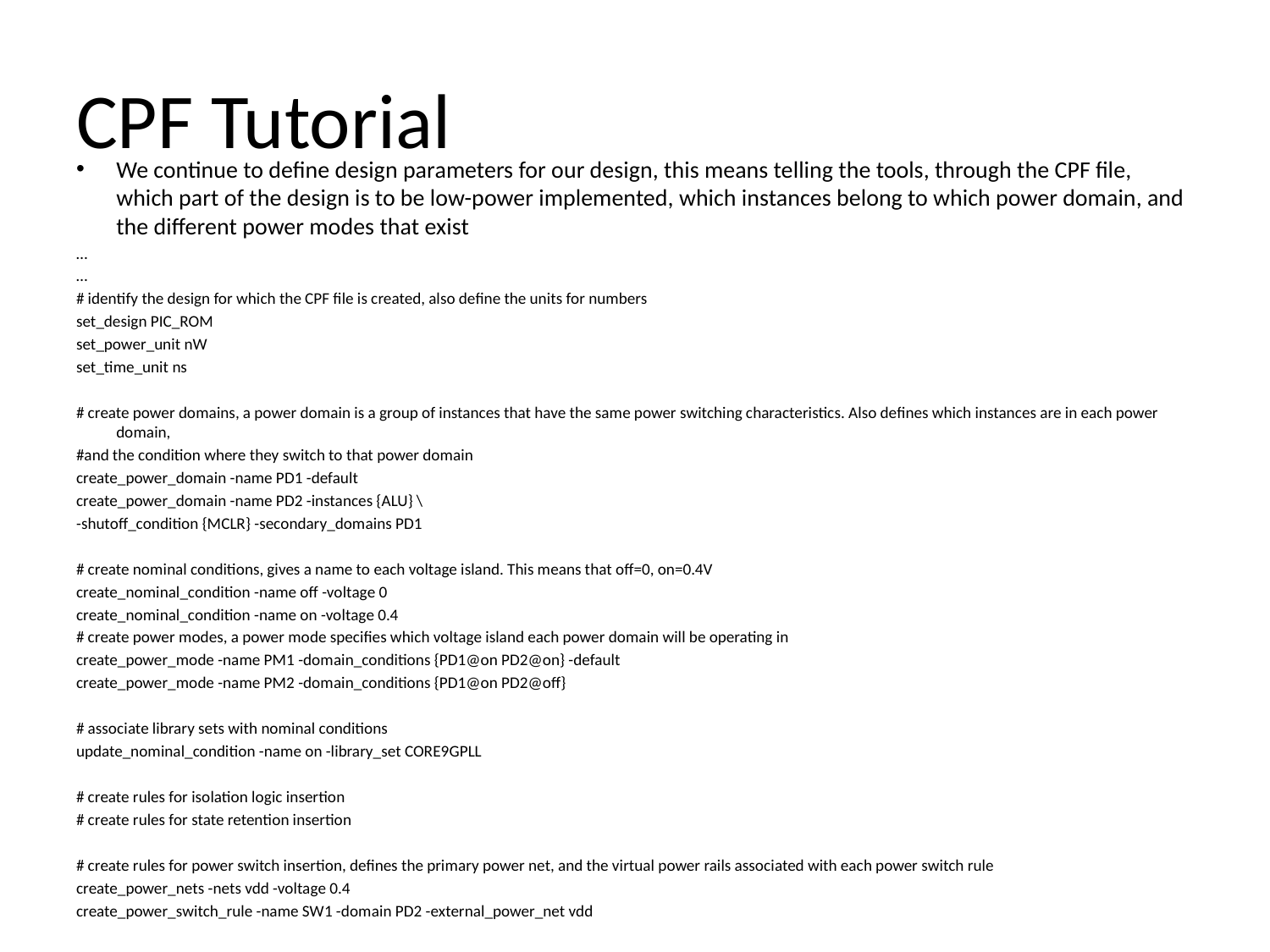

# CPF Tutorial
We continue to define design parameters for our design, this means telling the tools, through the CPF file, which part of the design is to be low-power implemented, which instances belong to which power domain, and the different power modes that exist
…
…
# identify the design for which the CPF file is created, also define the units for numbers
set_design PIC_ROM
set_power_unit nW
set_time_unit ns

# create power domains, a power domain is a group of instances that have the same power switching characteristics. Also defines which instances are in each power domain,
#and the condition where they switch to that power domain
create_power_domain -name PD1 -default
create_power_domain -name PD2 -instances {ALU} \
-shutoff_condition {MCLR} -secondary_domains PD1

# create nominal conditions, gives a name to each voltage island. This means that off=0, on=0.4V
create_nominal_condition -name off -voltage 0
create_nominal_condition -name on -voltage 0.4
# create power modes, a power mode specifies which voltage island each power domain will be operating in
create_power_mode -name PM1 -domain_conditions {PD1@on PD2@on} -default
create_power_mode -name PM2 -domain_conditions {PD1@on PD2@off}

# associate library sets with nominal conditions
update_nominal_condition -name on -library_set CORE9GPLL

# create rules for isolation logic insertion
# create rules for state retention insertion

# create rules for power switch insertion, defines the primary power net, and the virtual power rails associated with each power switch rule
create_power_nets -nets vdd -voltage 0.4
create_power_switch_rule -name SW1 -domain PD2 -external_power_net vdd